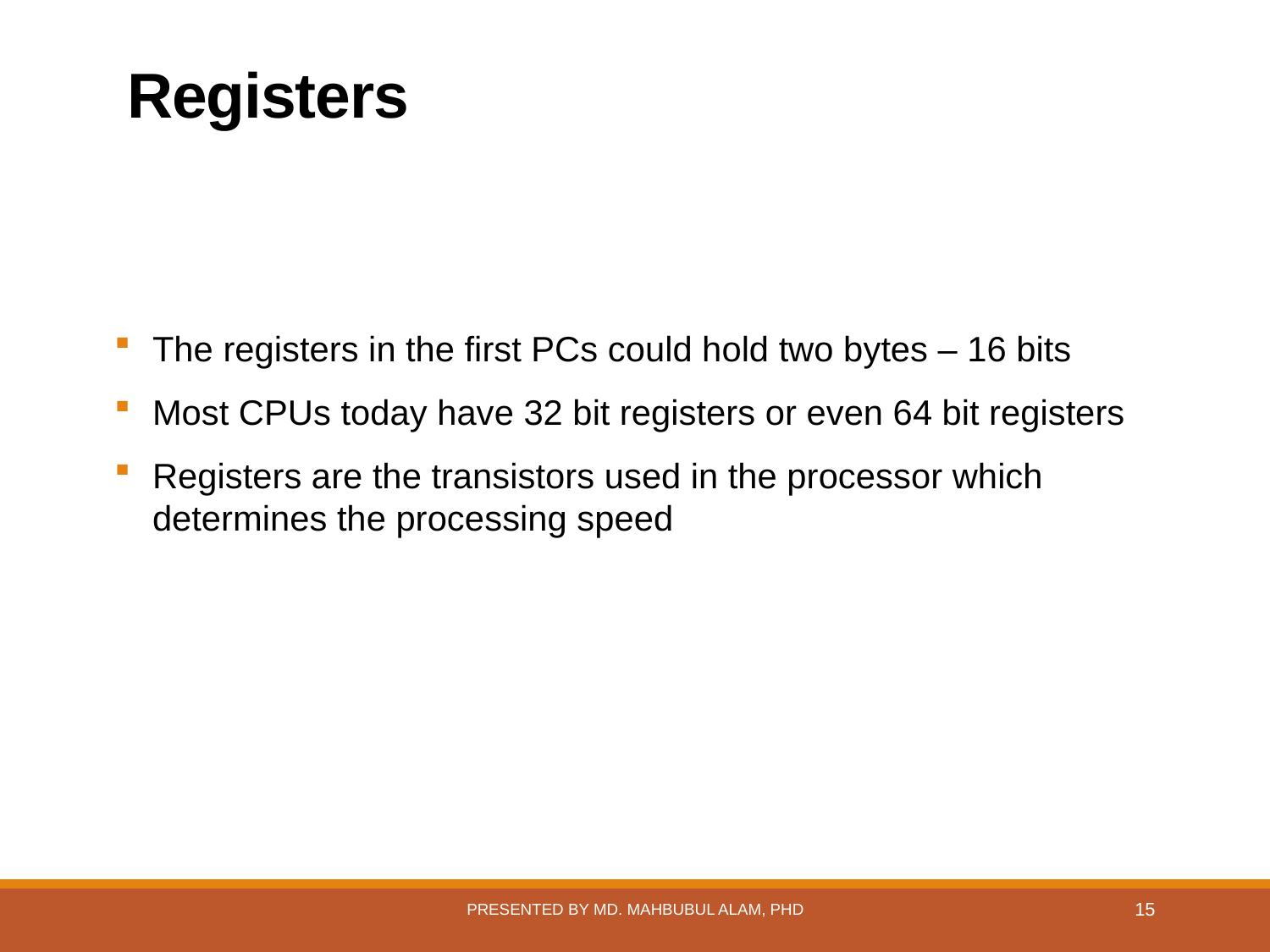

# Registers

The registers in the first PCs could hold two bytes – 16 bits
Most CPUs today have 32 bit registers or even 64 bit registers
Registers are the transistors used in the processor which determines the processing speed
Presented by Md. Mahbubul Alam, PhD
15